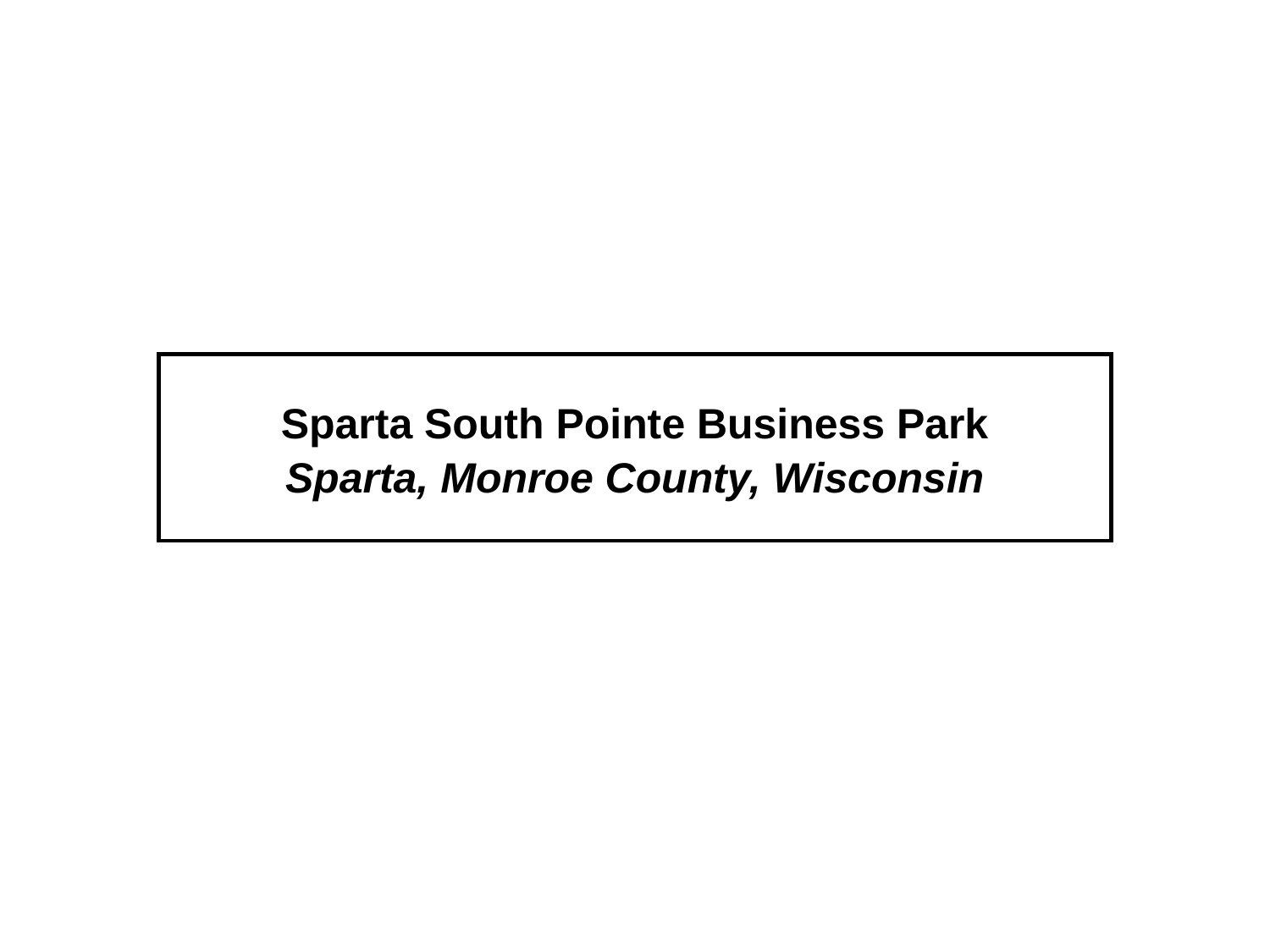

Sparta South Pointe Business Park
Sparta, Monroe County, Wisconsin